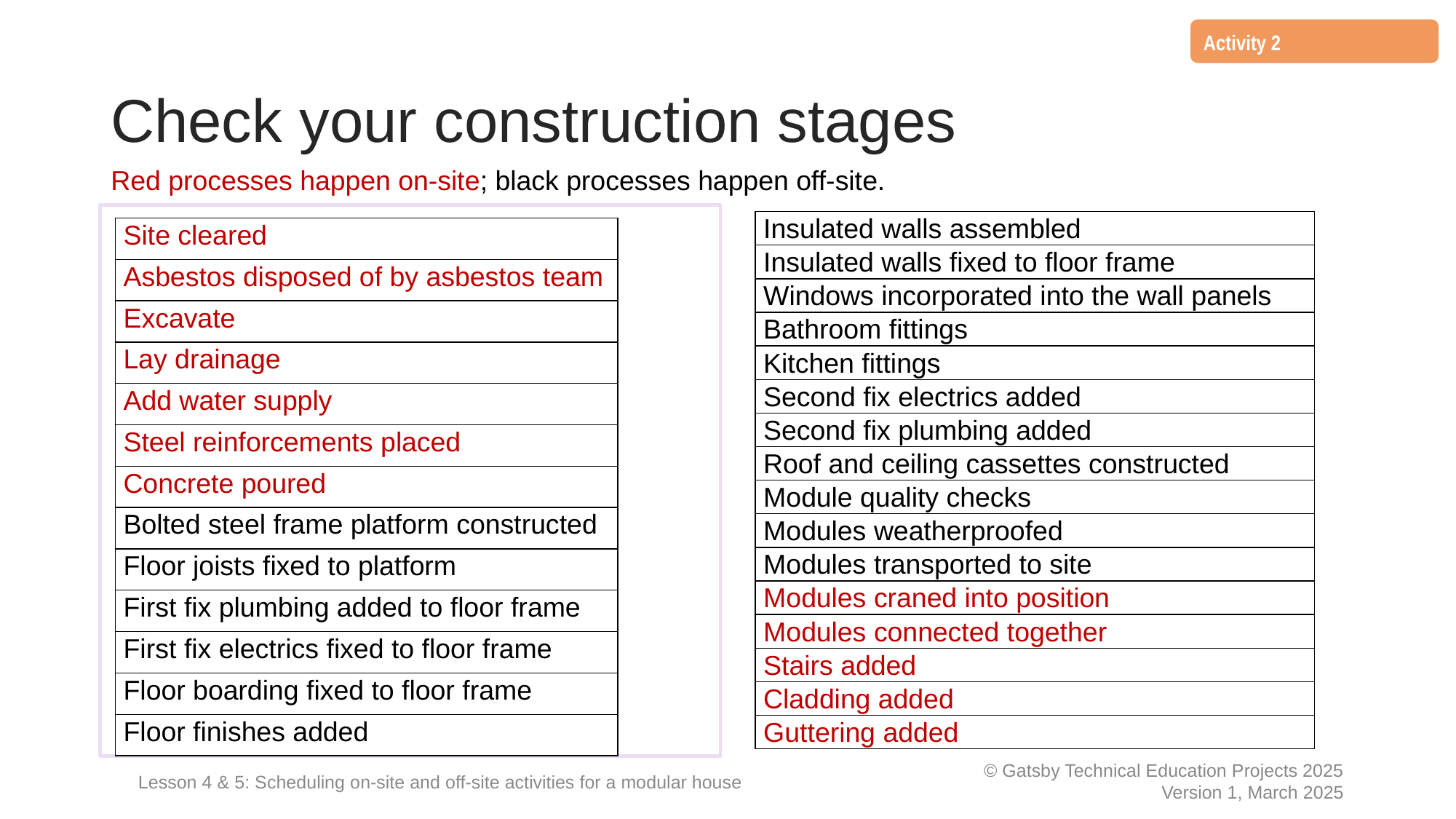

Activity 2
# Check your construction stages
Red processes happen on-site; black processes happen off-site.

| Insulated walls assembled |
| --- |
| Insulated walls fixed to floor frame |
| Windows incorporated into the wall panels |
| Bathroom fittings |
| Kitchen fittings |
| Second fix electrics added |
| Second fix plumbing added |
| Roof and ceiling cassettes constructed |
| Module quality checks |
| Modules weatherproofed |
| Modules transported to site |
| Modules craned into position |
| Modules connected together |
| Stairs added |
| Cladding added |
| Guttering added |
| Site cleared |
| --- |
| Asbestos disposed of by asbestos team |
| Excavate |
| Lay drainage |
| Add water supply |
| Steel reinforcements placed |
| Concrete poured |
| Bolted steel frame platform constructed |
| Floor joists fixed to platform |
| First fix plumbing added to floor frame |
| First fix electrics fixed to floor frame |
| Floor boarding fixed to floor frame |
| Floor finishes added |
Lesson 4 & 5: Scheduling on-site and off-site activities for a modular house